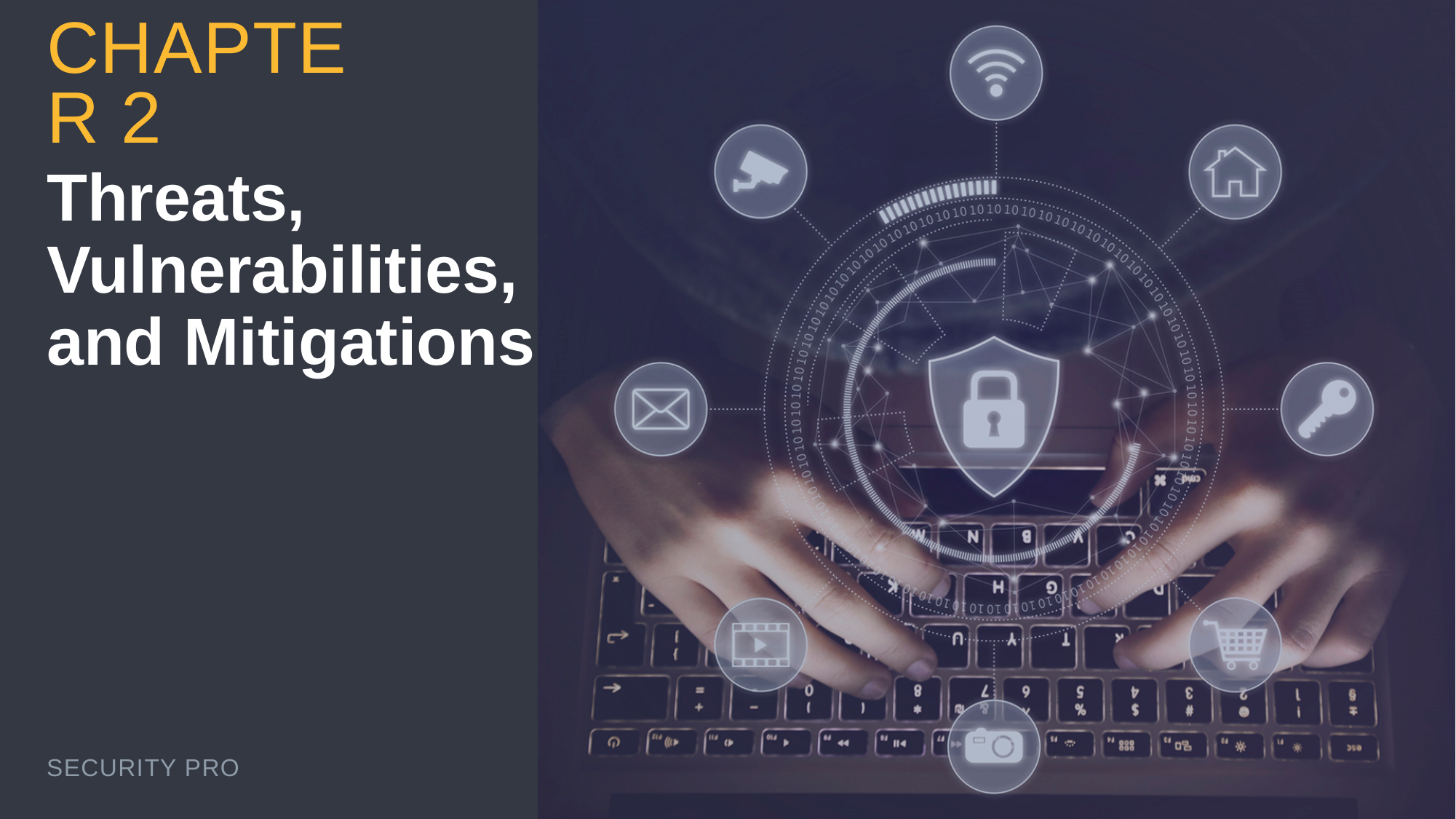

Chapter 2
# Threats, Vulnerabilities, and Mitigations
Security Pro